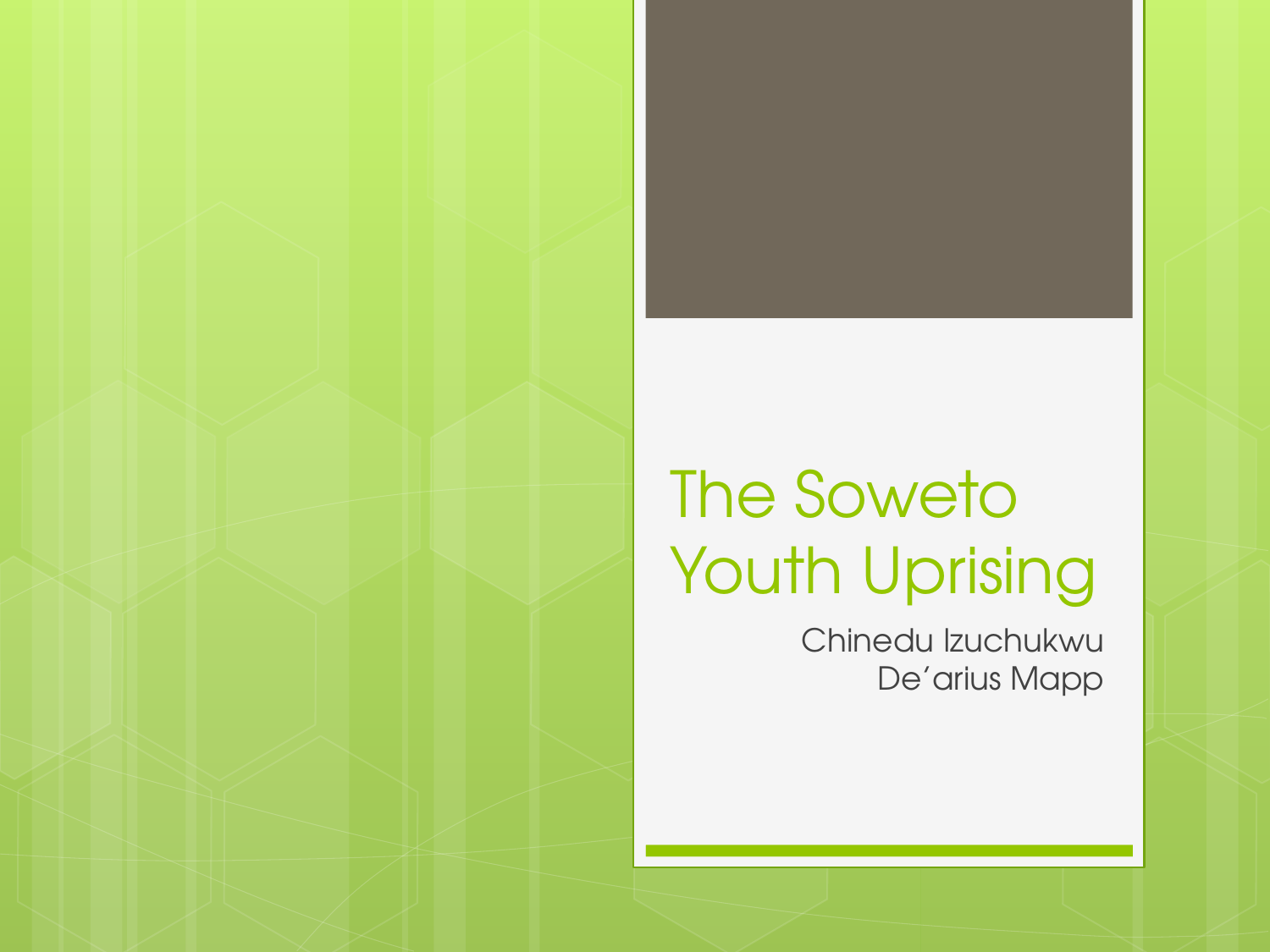

# The Soweto Youth Uprising
Chinedu Izuchukwu
De’arius Mapp